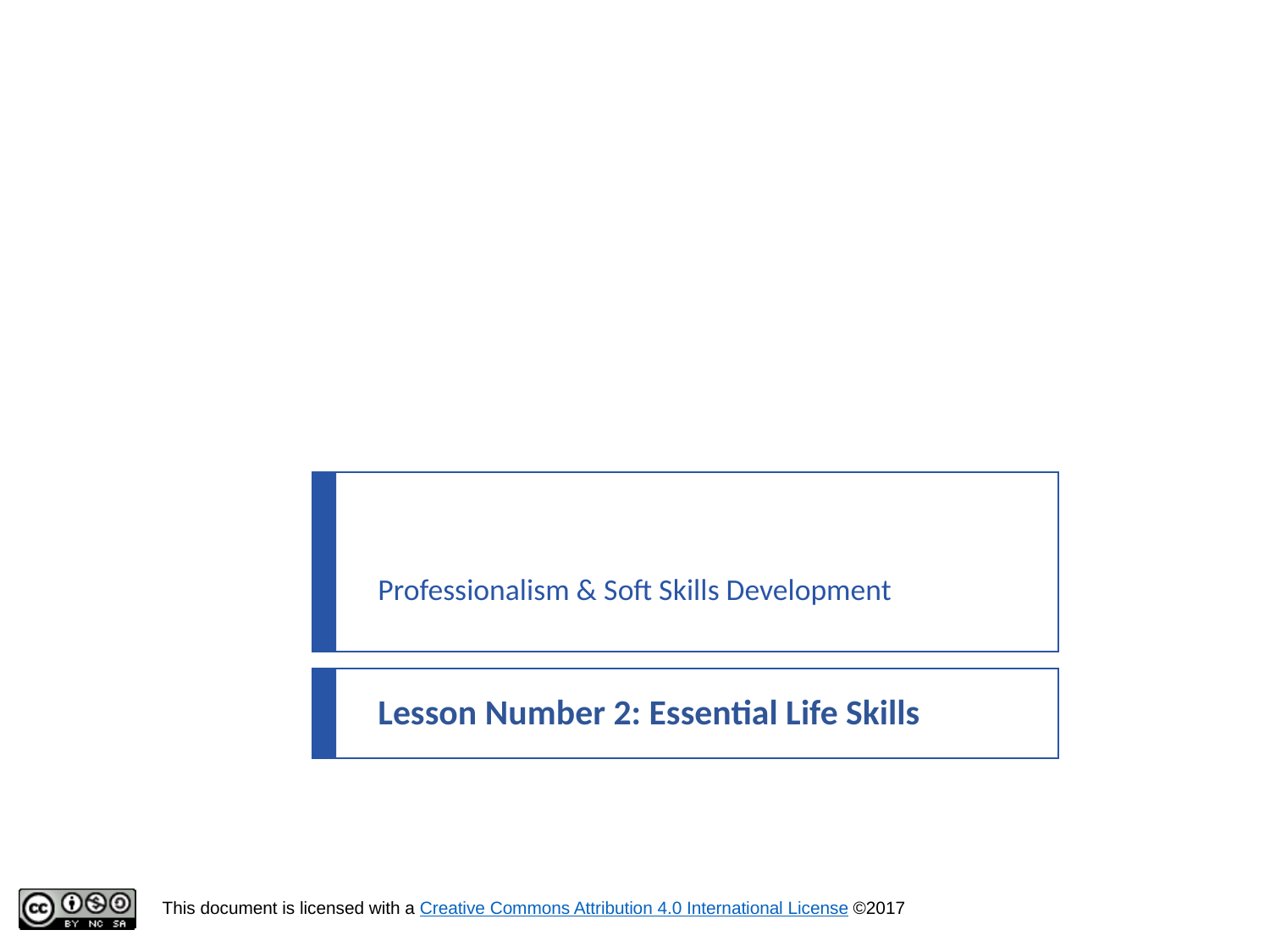

# Professionalism & Soft Skills Development
Lesson Number 2: Essential Life Skills